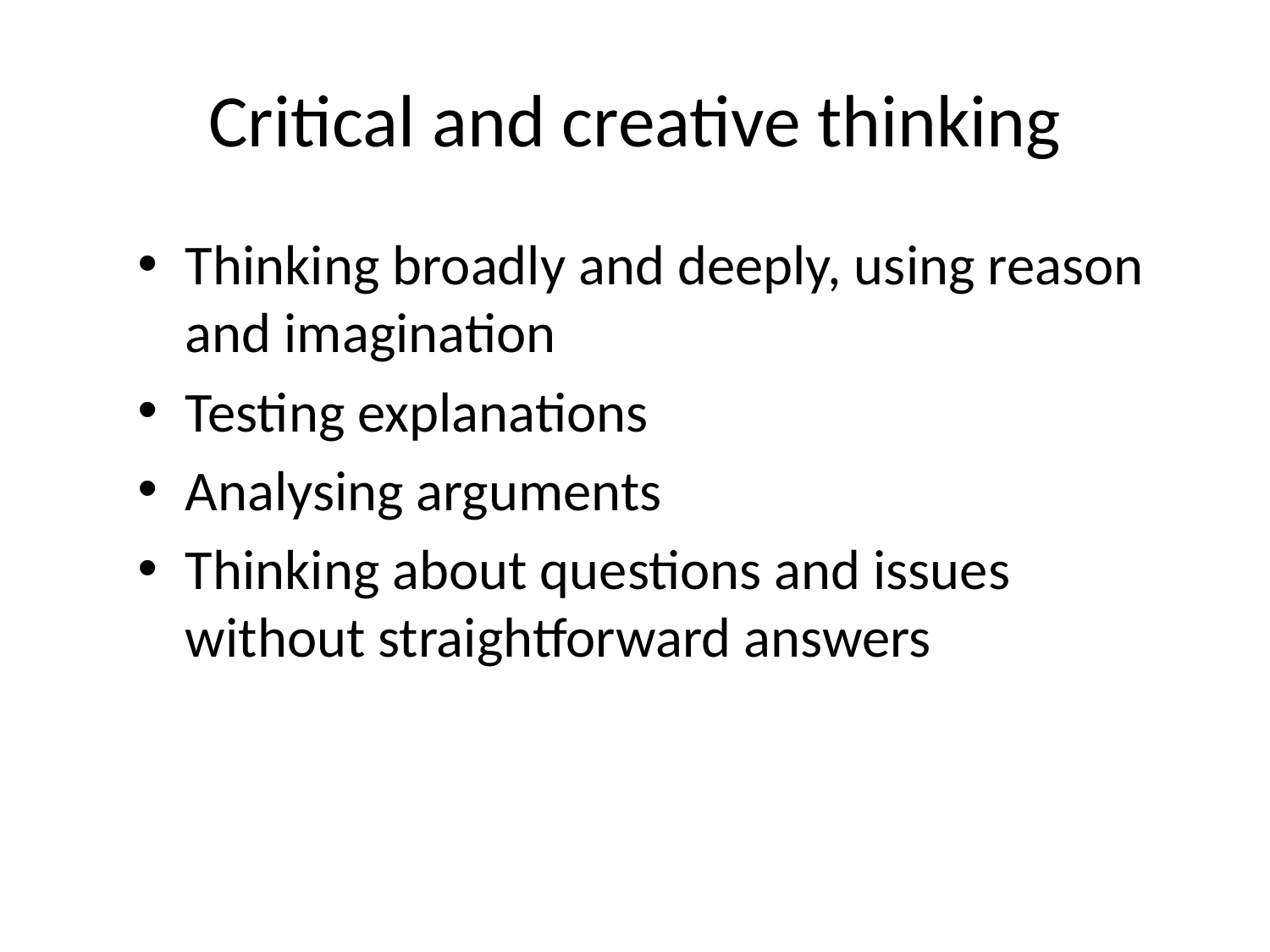

# Critical and creative thinking
Thinking broadly and deeply, using reason and imagination
Testing explanations
Analysing arguments
Thinking about questions and issues without straightforward answers